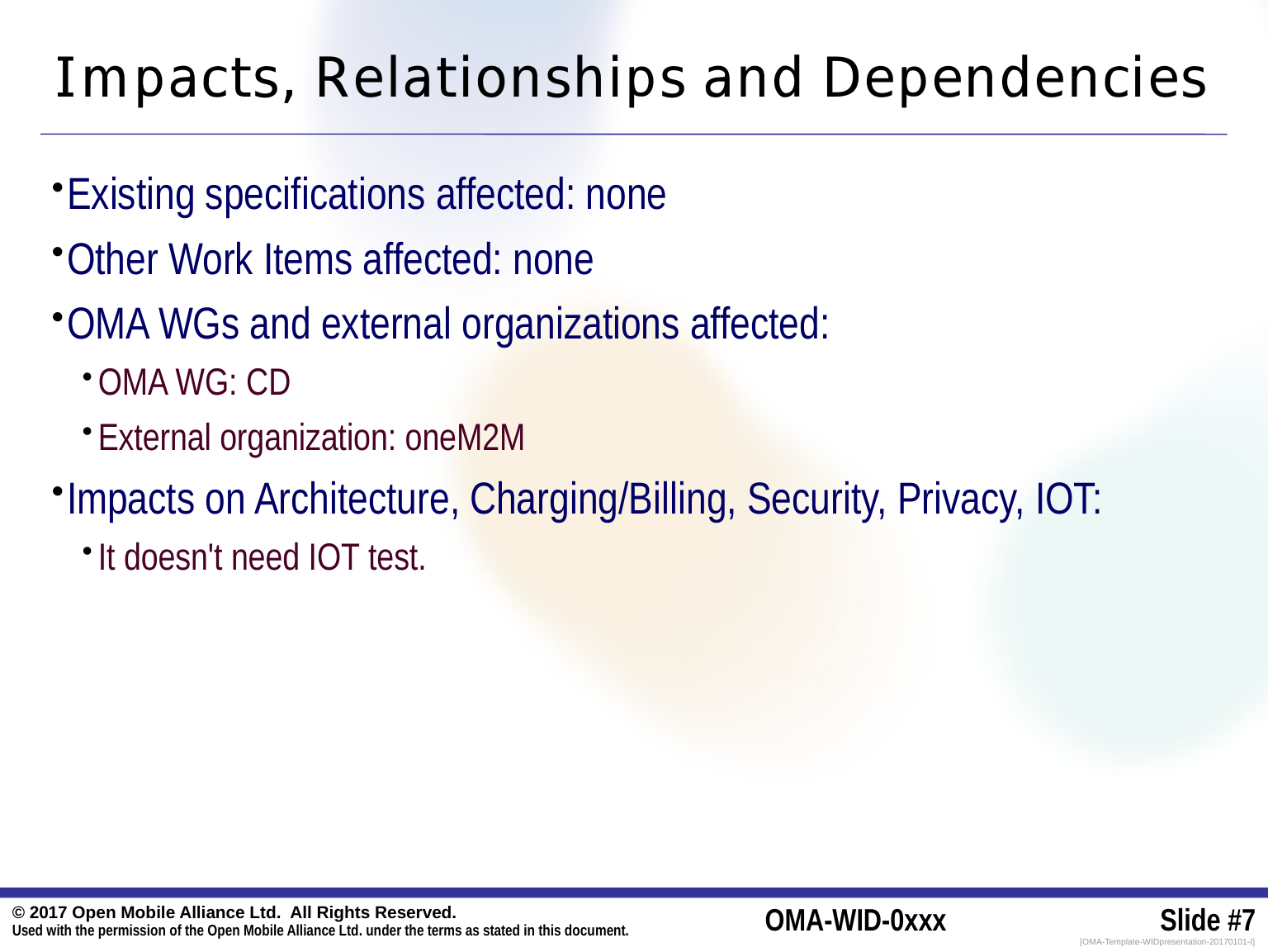

# Impacts, Relationships and Dependencies
Existing specifications affected: none
Other Work Items affected: none
OMA WGs and external organizations affected:
OMA WG: CD
External organization: oneM2M
Impacts on Architecture, Charging/Billing, Security, Privacy, IOT:
It doesn't need IOT test.